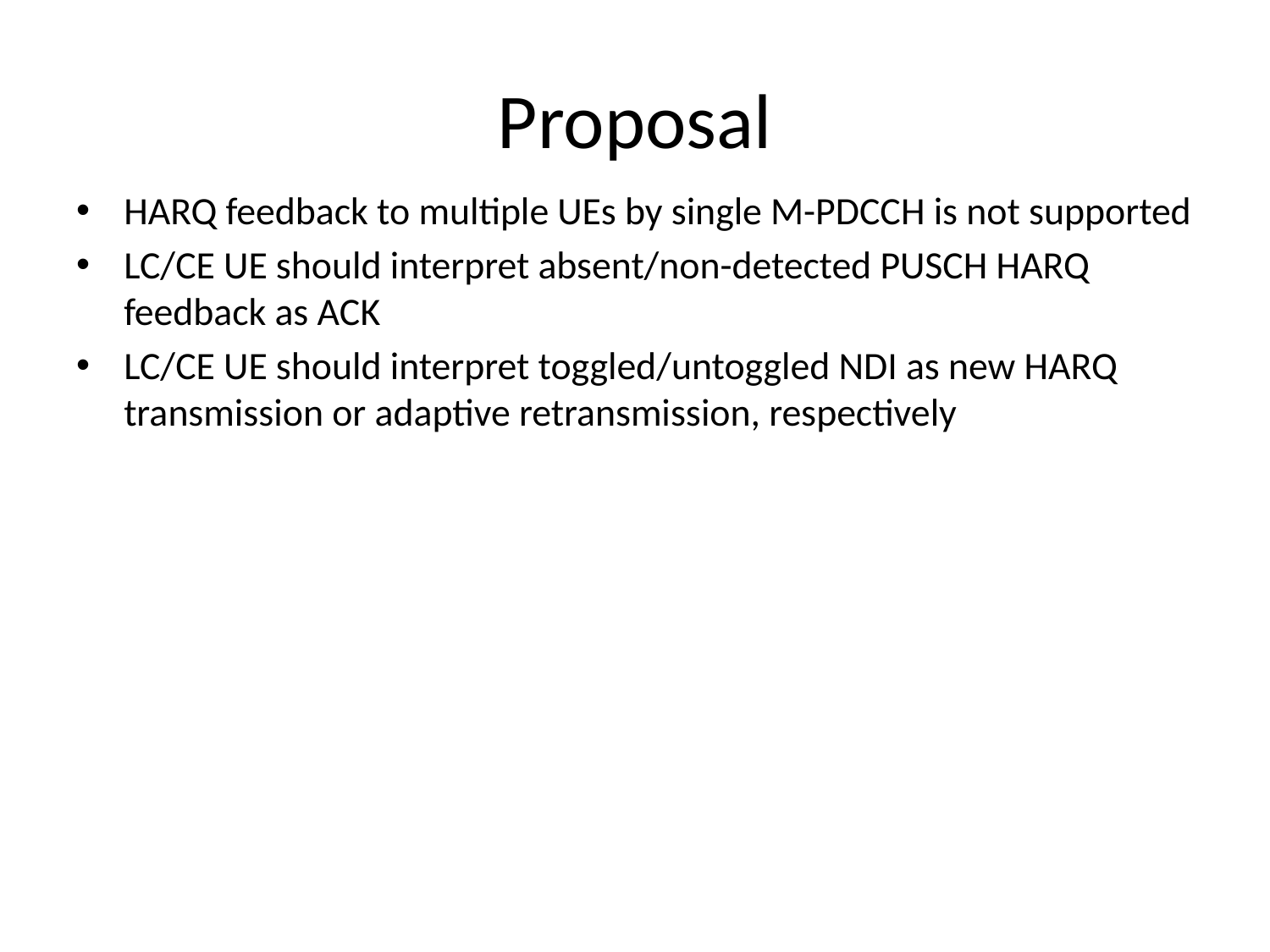

# Proposal
HARQ feedback to multiple UEs by single M-PDCCH is not supported
LC/CE UE should interpret absent/non-detected PUSCH HARQ feedback as ACK
LC/CE UE should interpret toggled/untoggled NDI as new HARQ transmission or adaptive retransmission, respectively